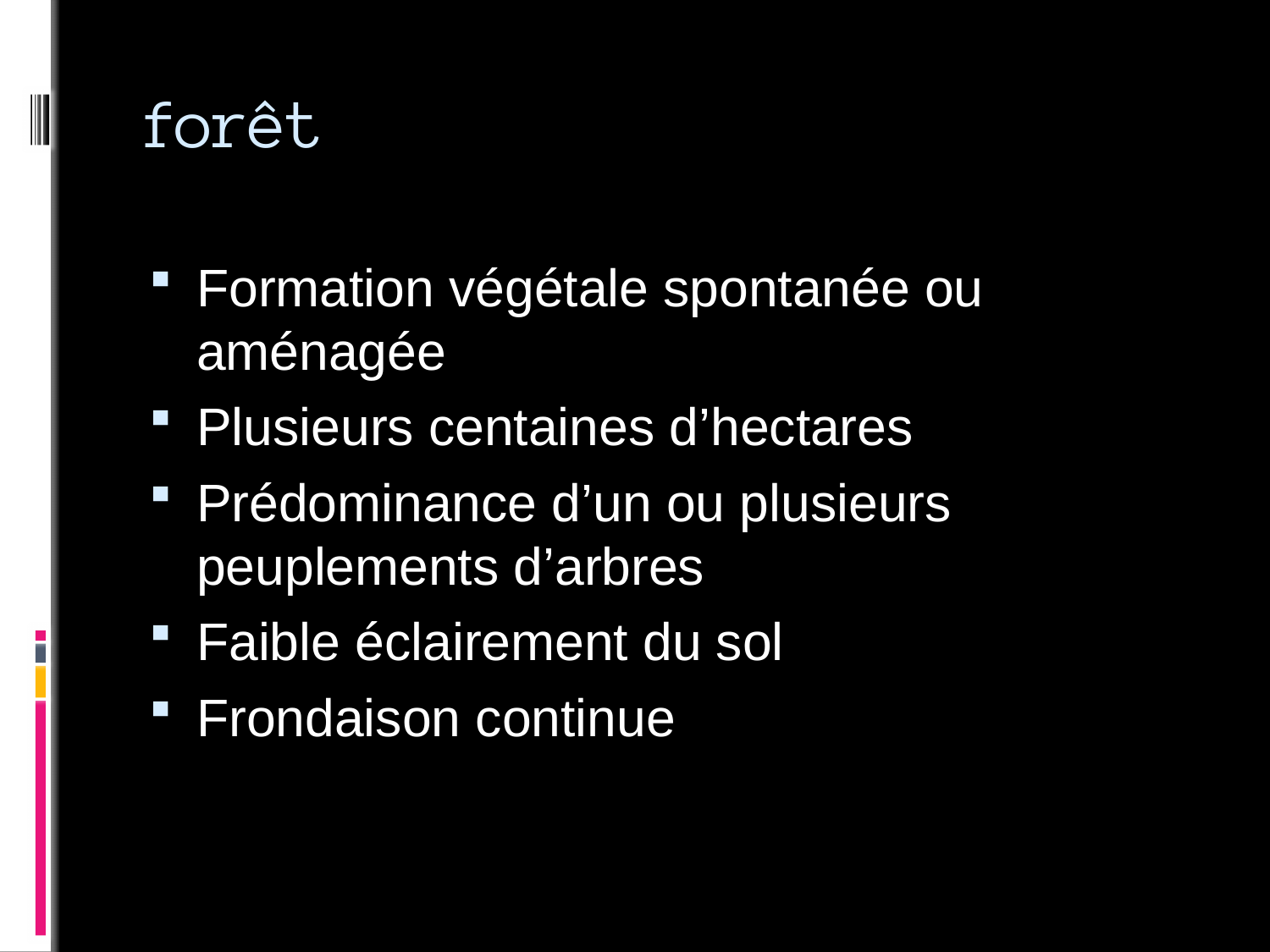

# forêt
Formation végétale spontanée ou aménagée
Plusieurs centaines d’hectares
Prédominance d’un ou plusieurs peuplements d’arbres
Faible éclairement du sol
Frondaison continue